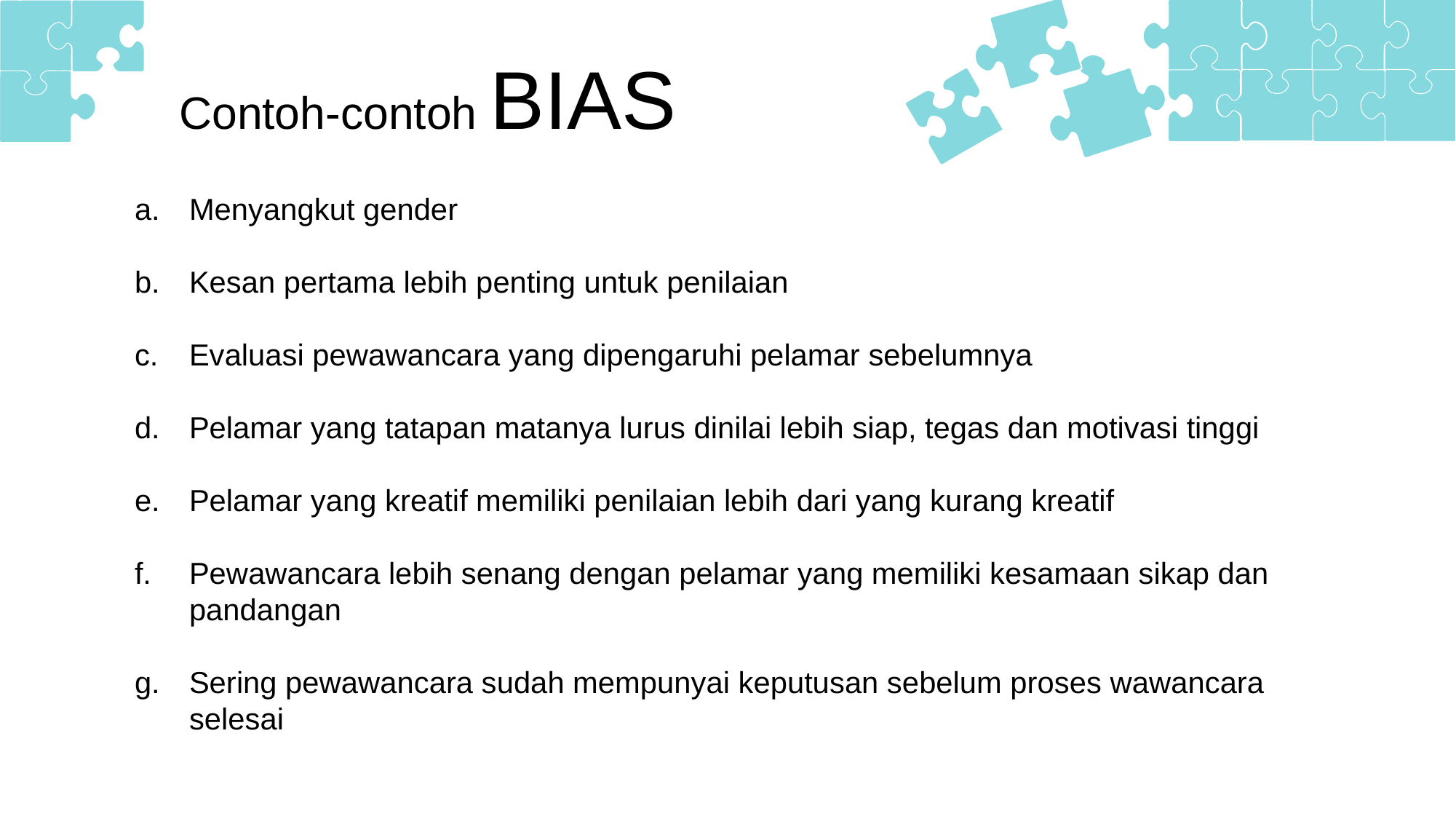

Contoh-contoh BIAS
Menyangkut gender

Kesan pertama lebih penting untuk penilaian

Evaluasi pewawancara yang dipengaruhi pelamar sebelumnya

Pelamar yang tatapan matanya lurus dinilai lebih siap, tegas dan motivasi tinggi

Pelamar yang kreatif memiliki penilaian lebih dari yang kurang kreatif

Pewawancara lebih senang dengan pelamar yang memiliki kesamaan sikap dan pandangan

Sering pewawancara sudah mempunyai keputusan sebelum proses wawancara selesai